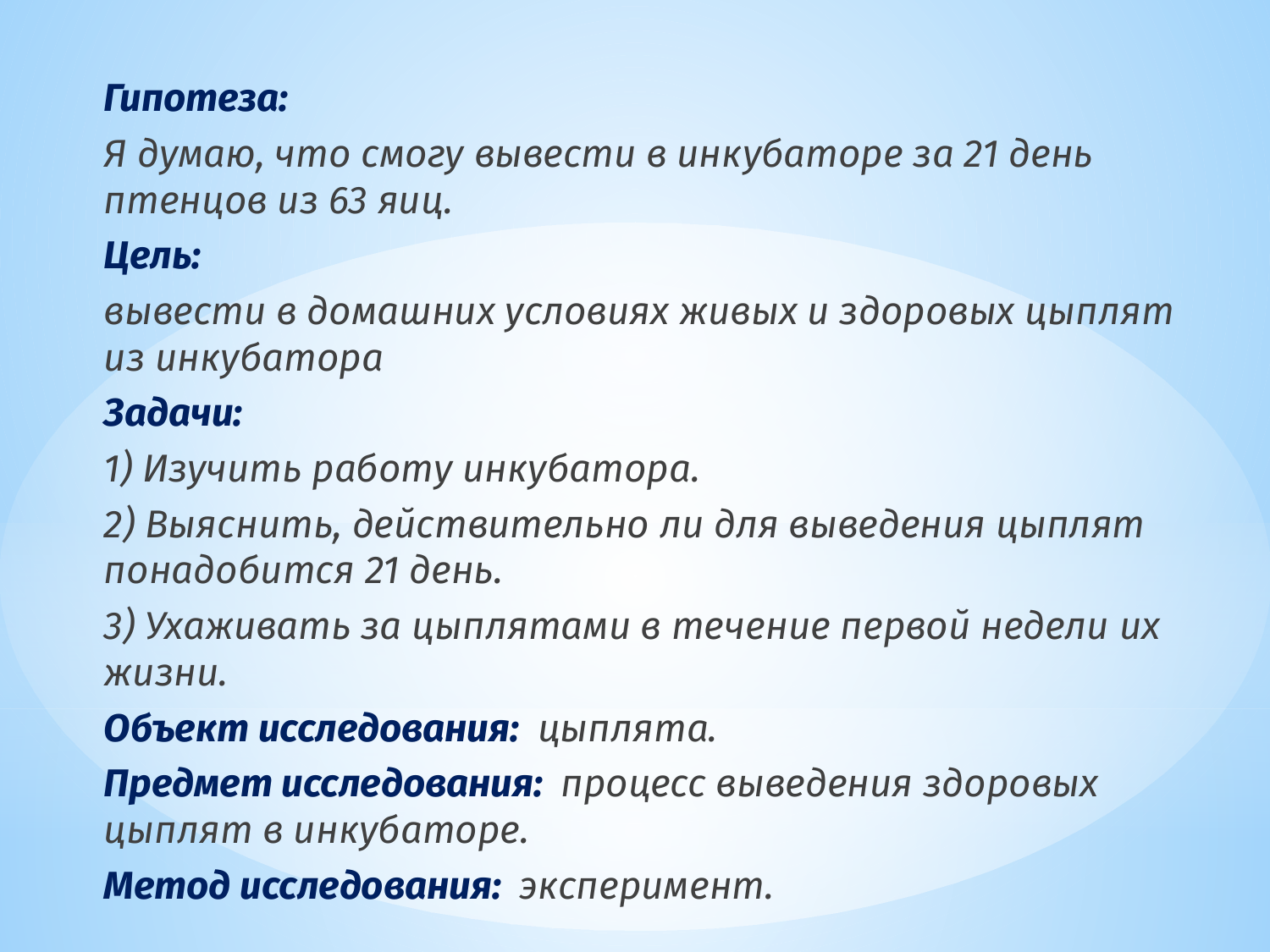

Гипотеза:
Я думаю, что смогу вывести в инкубаторе за 21 день птенцов из 63 яиц.
Цель:
вывести в домашних условиях живых и здоровых цыплят из инкубатора
Задачи:
1) Изучить работу инкубатора.
2) Выяснить, действительно ли для выведения цыплят понадобится 21 день.
3) Ухаживать за цыплятами в течение первой недели их жизни.
Объект исследования:  цыплята.
Предмет исследования:  процесс выведения здоровых цыплят в инкубаторе.
Метод исследования:  эксперимент.